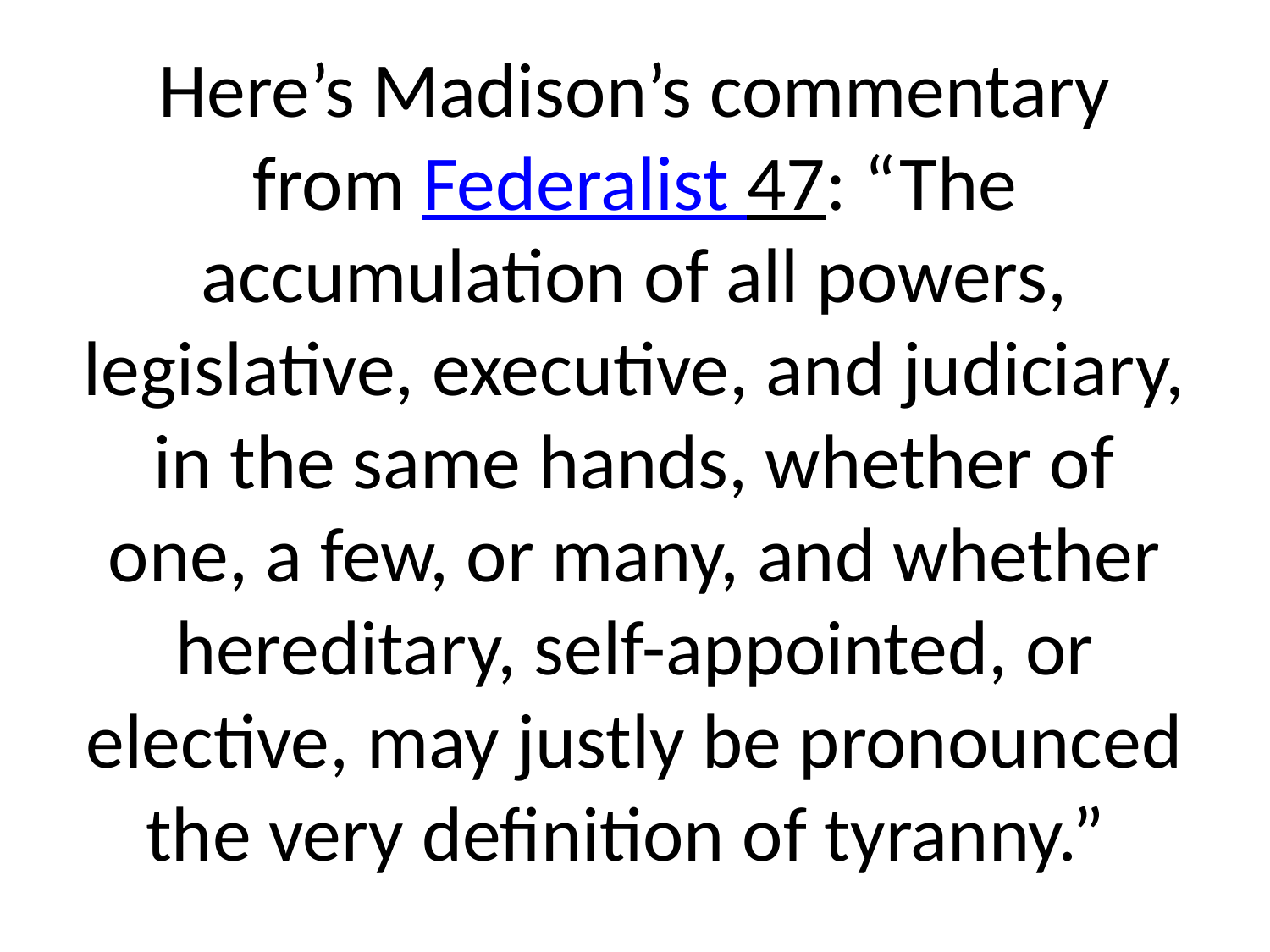

# Here’s Madison’s commentary from Federalist 47: “The accumulation of all powers, legislative, executive, and judiciary, in the same hands, whether of one, a few, or many, and whether hereditary, self-appointed, or elective, may justly be pronounced the very definition of tyranny.”